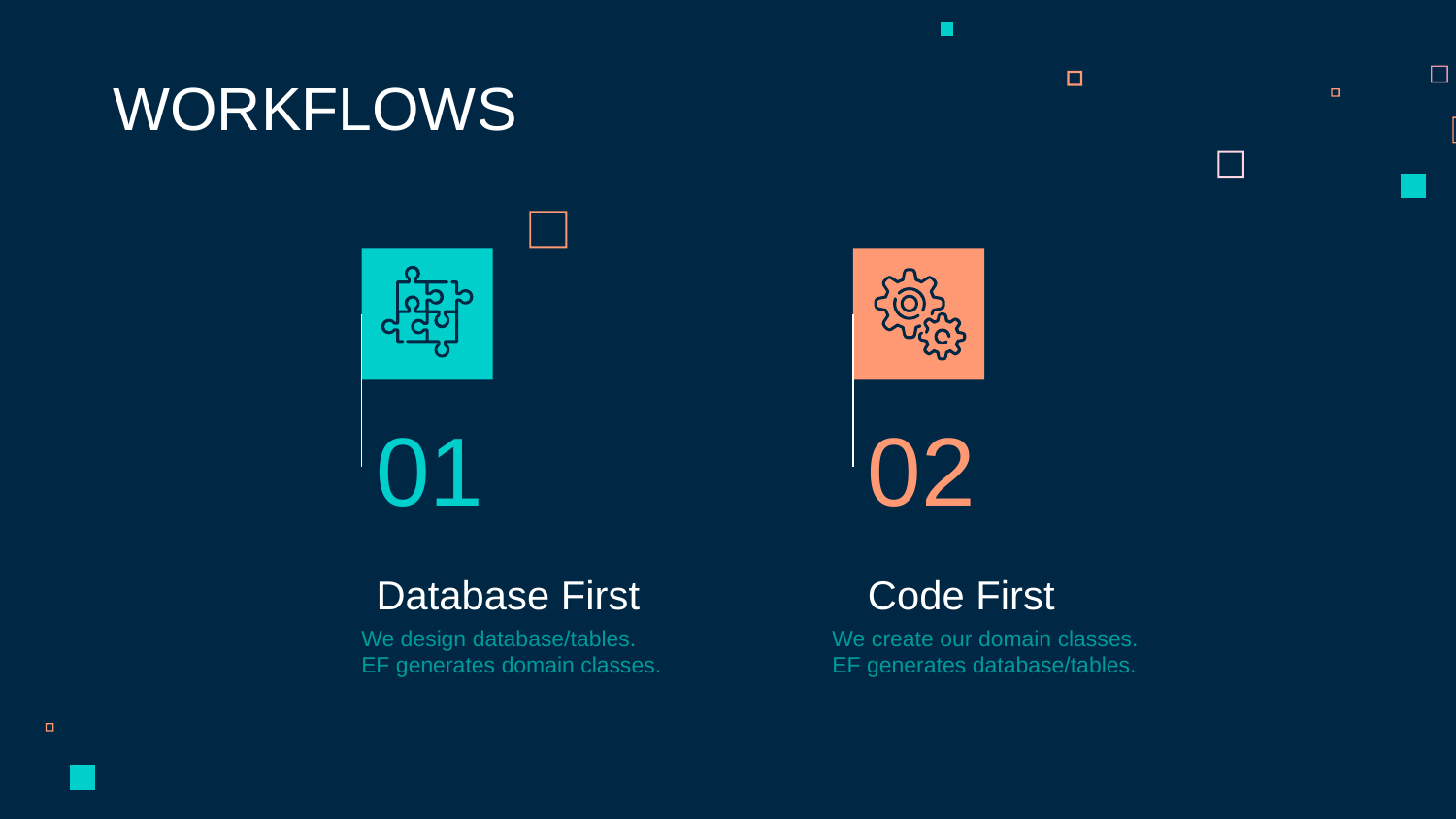

WORKFLOWS

01
02
# Database First
Code First
We design database/tables.
EF generates domain classes.
We create our domain classes.
EF generates database/tables.